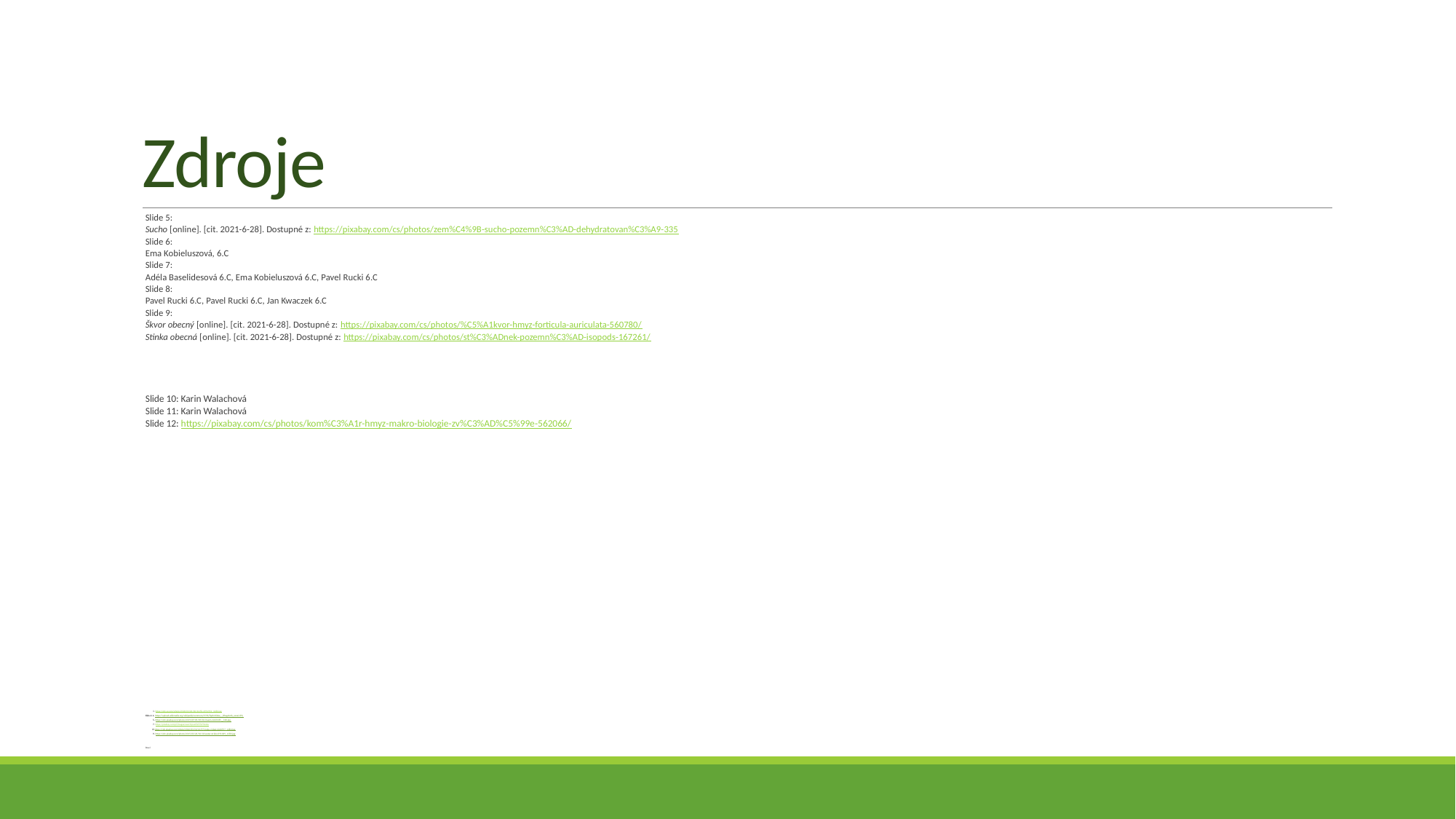

# Zdroje
Slide 5:
Sucho [online]. [cit. 2021-6-28]. Dostupné z: https://pixabay.com/cs/photos/zem%C4%9B-sucho-pozemn%C3%AD-dehydratovan%C3%A9-335
Slide 6:
Ema Kobieluszová, 6.C
Slide 7:
Adéla Baselidesová 6.C, Ema Kobieluszová 6.C, Pavel Rucki 6.C
Slide 8:
Pavel Rucki 6.C, Pavel Rucki 6.C, Jan Kwaczek 6.C
Slide 9:
Škvor obecný [online]. [cit. 2021-6-28]. Dostupné z: https://pixabay.com/cs/photos/%C5%A1kvor-hmyz-forticula-auriculata-560780/
Stinka obecná [online]. [cit. 2021-6-28]. Dostupné z: https://pixabay.com/cs/photos/st%C3%ADnek-pozemn%C3%AD-isopods-167261/

Slide 10: Karin Walachová
Slide 11: Karin Walachová
Slide 12: https://pixabay.com/cs/photos/kom%C3%A1r-hmyz-makro-biologie-zv%C3%AD%C5%99e-562066/

              3. https://cdn.ay.com/photo/2020/03/20/20/24/fly-4951951_1280.jpg
Slide 4: 4. https://upload.wikimedia.org/wikipedia/commons/9/96/Tephritidae_-_Rhagoletis_cerasi.JPG
              5. https://cdn.pixabay.com/photo/2019/09/09/09/36/insects-4463185__340.jpg
              7. https://pixabay.com/pl/images/search/pest%C5%99enka
             8. https://cdn.pixabay.com/photo/2016/03/16/13/57/mole-cricket-1260757_1280.jpg
              9. https://cdn.pixabay.com/photo/2015/03/26/10/10/water-strider-691039_1280.jpg

Pavel